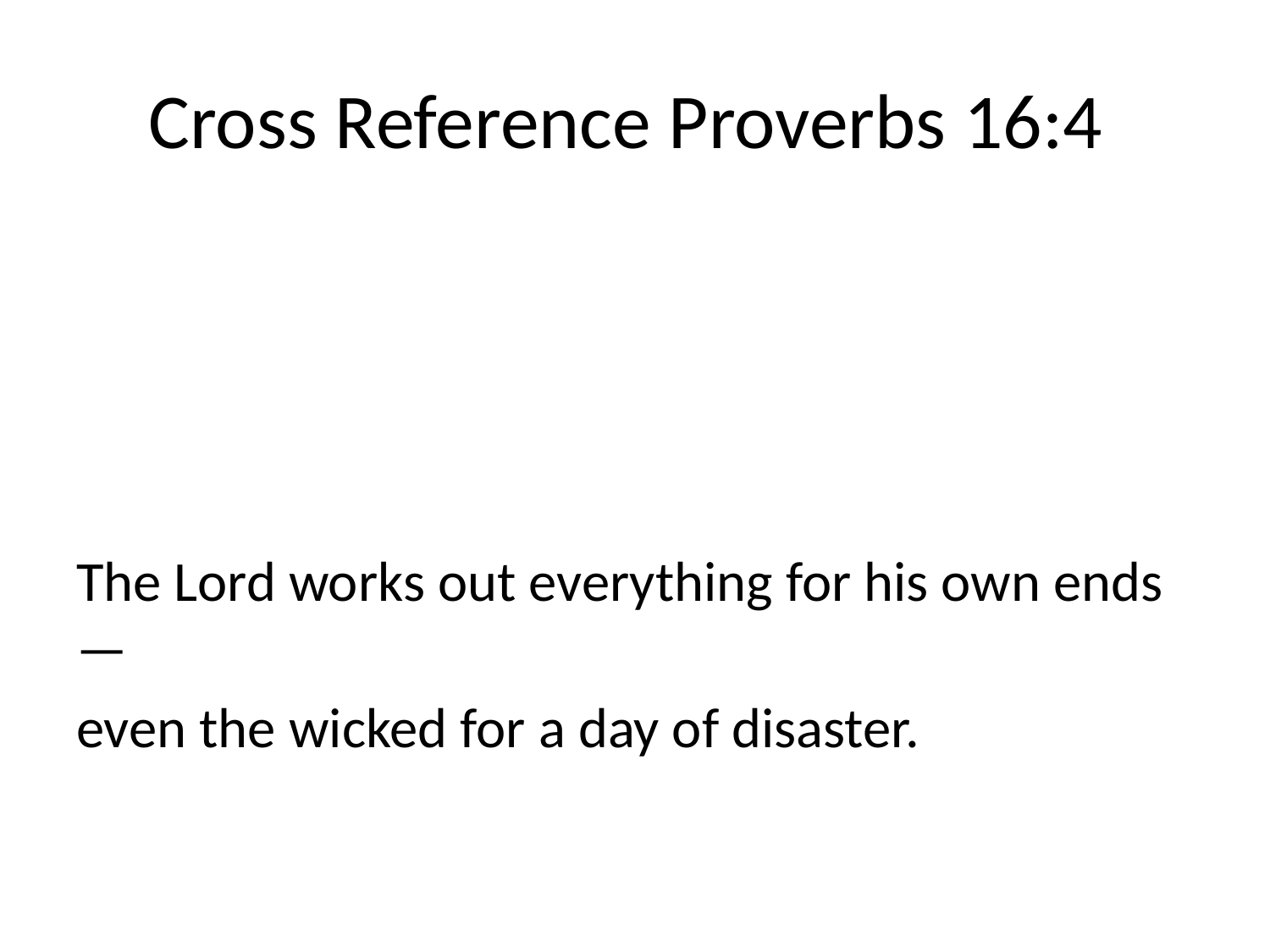

# Cross Reference Proverbs 16:4

The Lord works out everything for his own ends—
even the wicked for a day of disaster.